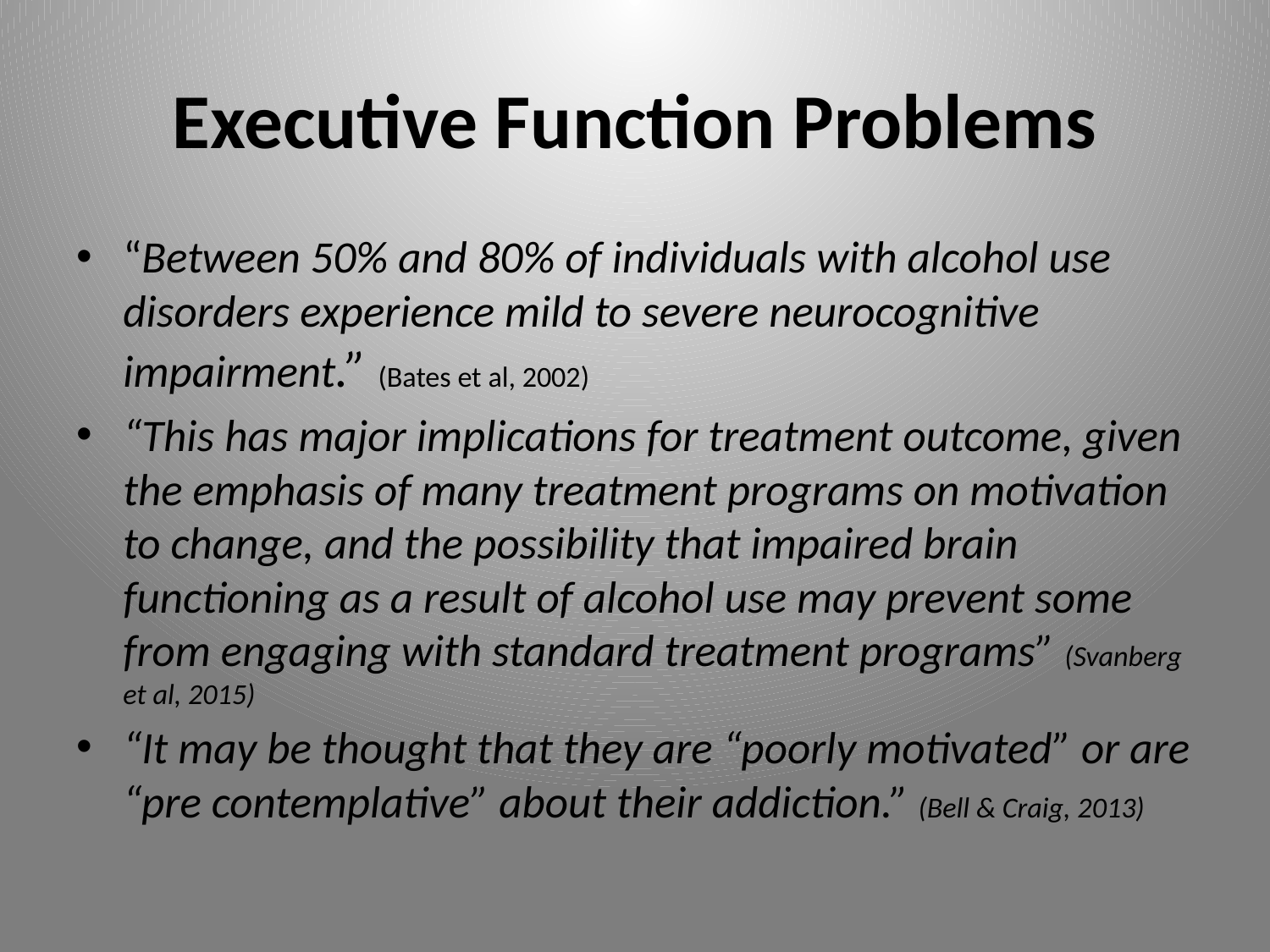

# Executive Function Problems
“Between 50% and 80% of individuals with alcohol use disorders experience mild to severe neurocognitive impairment.” (Bates et al, 2002)
“This has major implications for treatment outcome, given the emphasis of many treatment programs on motivation to change, and the possibility that impaired brain functioning as a result of alcohol use may prevent some from engaging with standard treatment programs” (Svanberg et al, 2015)
“It may be thought that they are “poorly motivated” or are “pre contemplative” about their addiction.” (Bell & Craig, 2013)